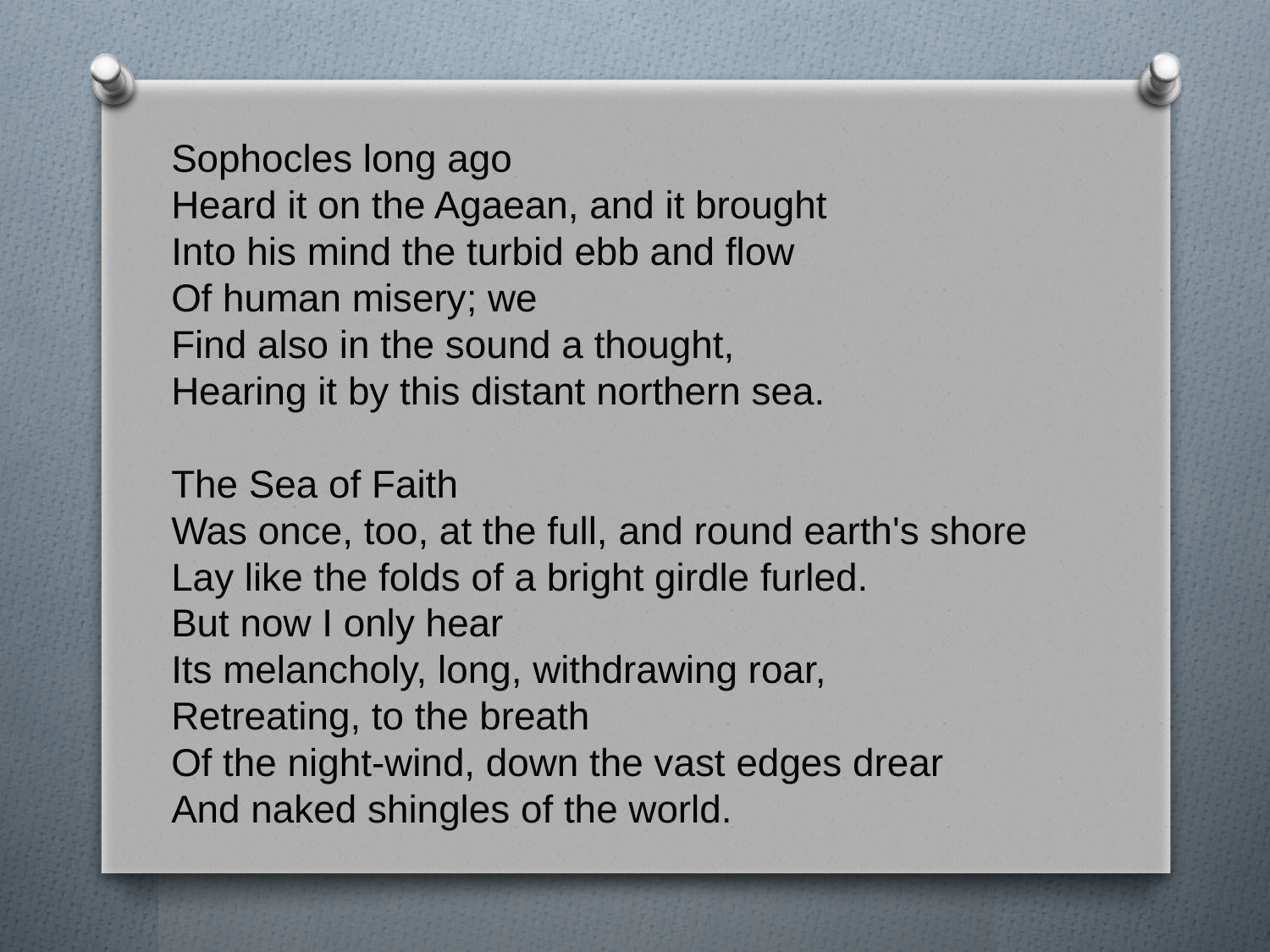

Sophocles long ago
Heard it on the Agaean, and it brought
Into his mind the turbid ebb and flow
Of human misery; we
Find also in the sound a thought,
Hearing it by this distant northern sea.

The Sea of Faith
Was once, too, at the full, and round earth's shore
Lay like the folds of a bright girdle furled.
But now I only hear
Its melancholy, long, withdrawing roar,
Retreating, to the breath
Of the night-wind, down the vast edges drear
And naked shingles of the world.